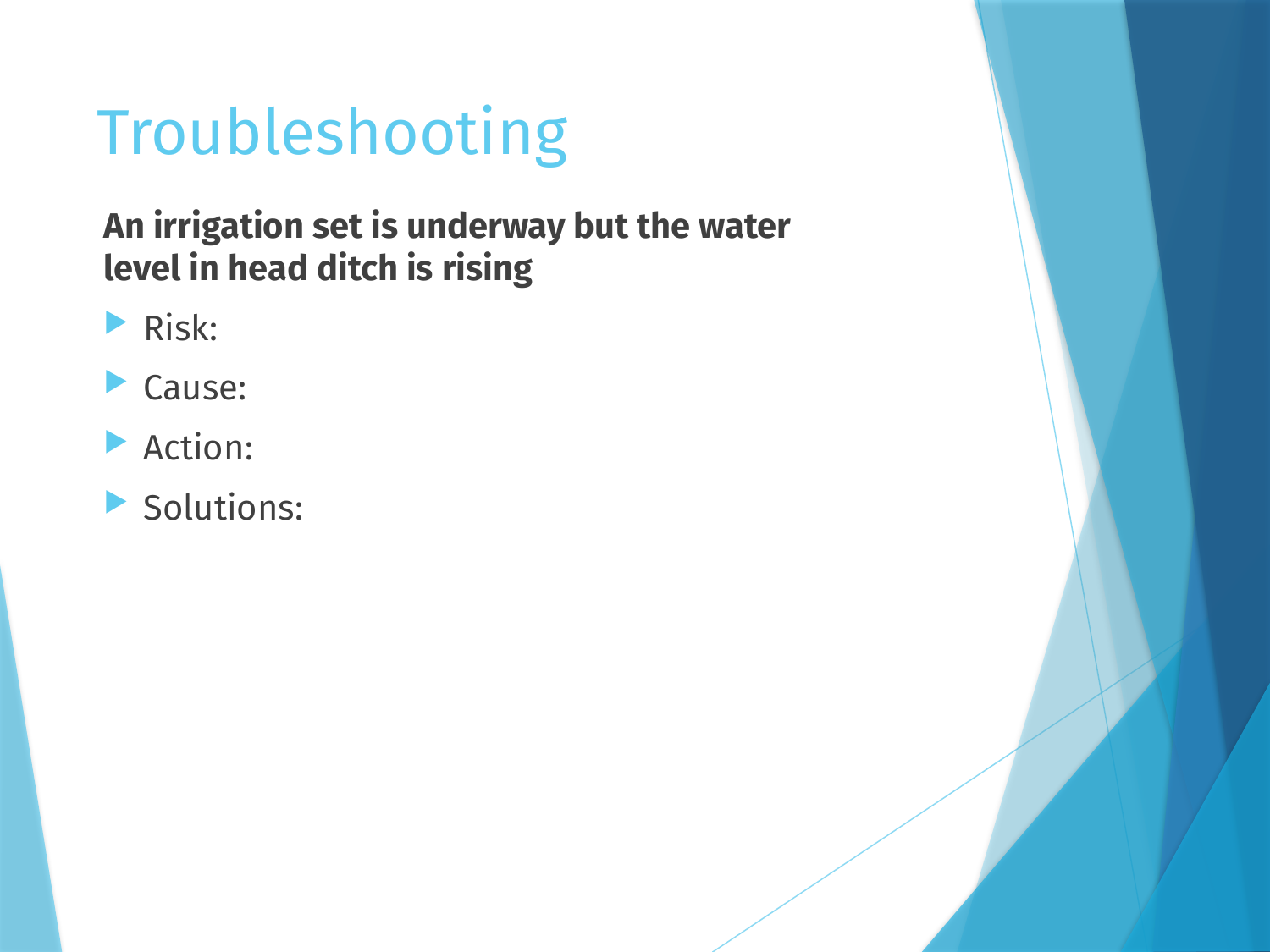

# Troubleshooting
An irrigation set is underway but the water
level in head ditch is rising
Risk:
Cause:
Action:
Solutions: